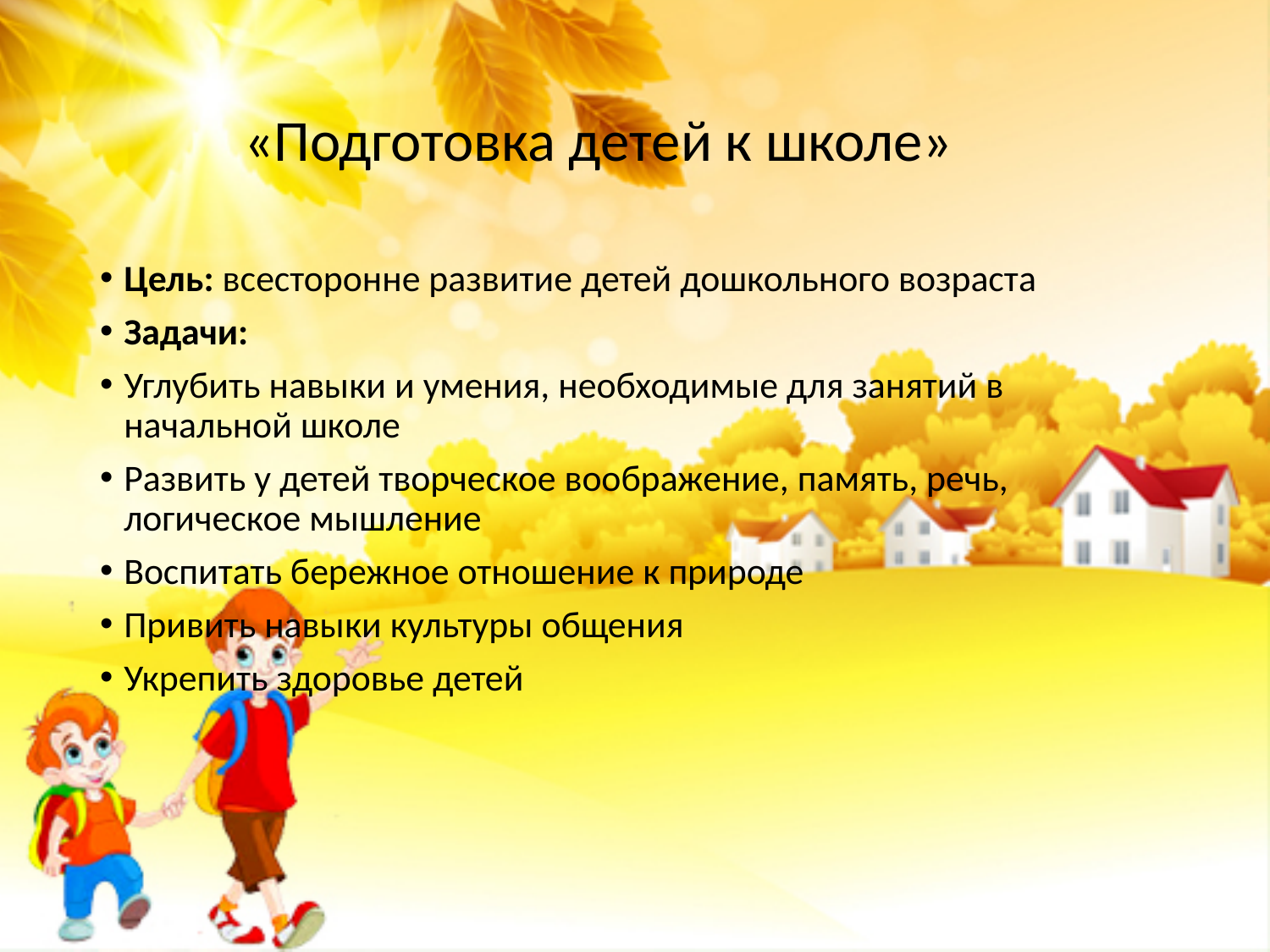

# «Подготовка детей к школе»
Цель: всесторонне развитие детей дошкольного возраста
Задачи:
Углубить навыки и умения, необходимые для занятий в начальной школе
Развить у детей творческое воображение, память, речь, логическое мышление
Воспитать бережное отношение к природе
Привить навыки культуры общения
Укрепить здоровье детей